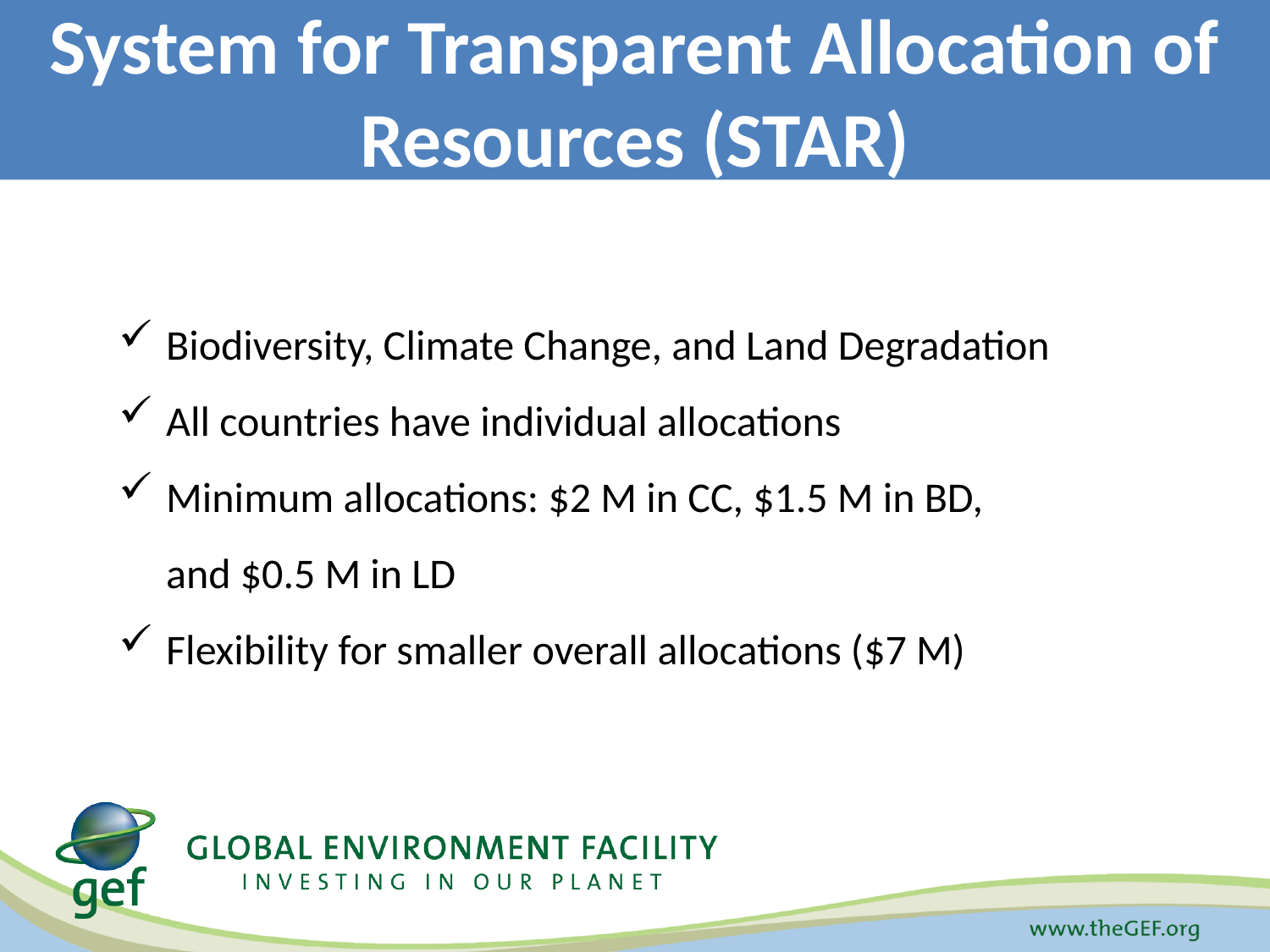

System for Transparent Allocation of Resources (STAR)
Biodiversity, Climate Change, and Land Degradation
All countries have individual allocations
Minimum allocations: $2 M in CC, $1.5 M in BD,
	and $0.5 M in LD
Flexibility for smaller overall allocations ($7 M)